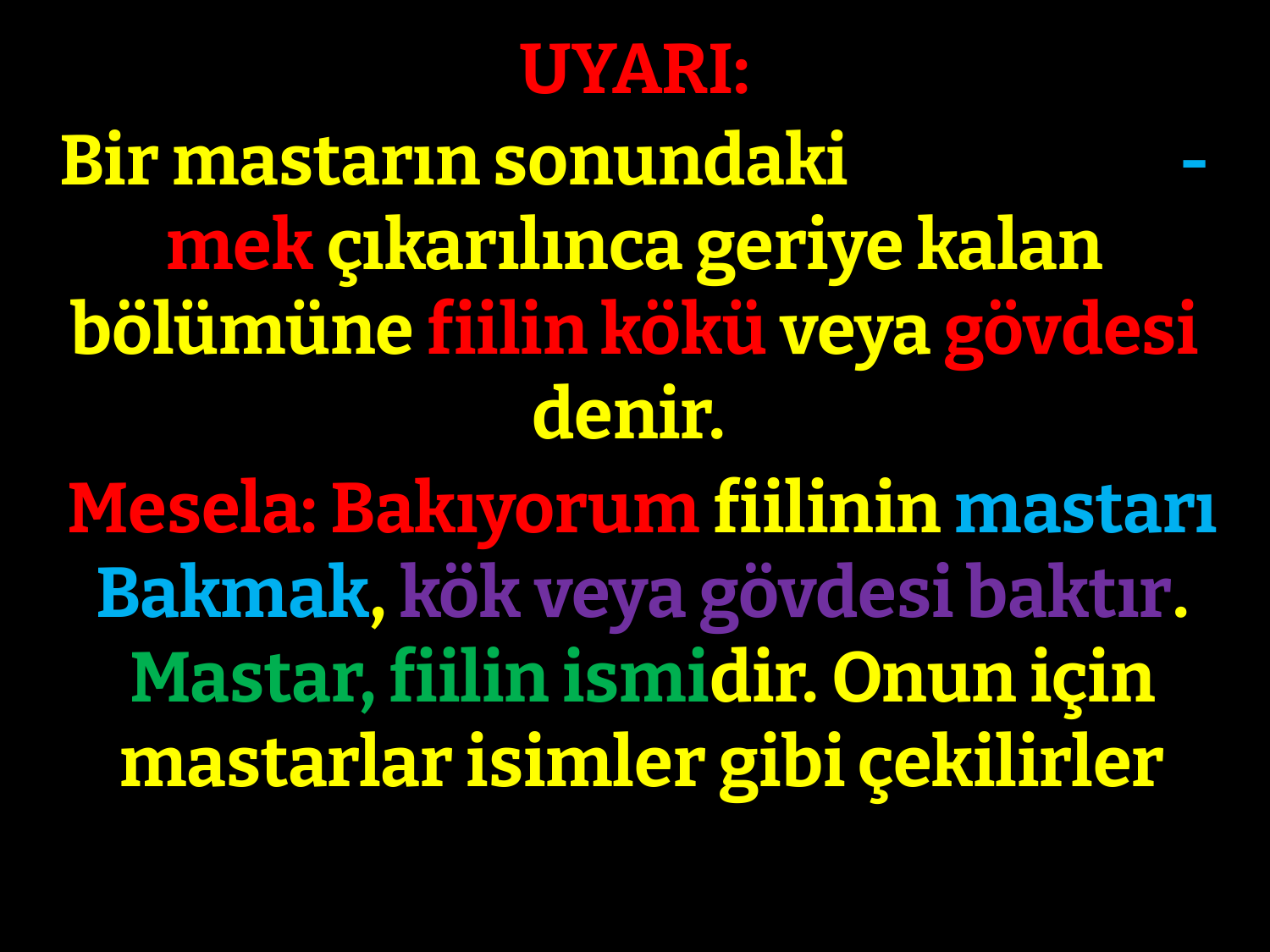

UYARI:
Bir mastarın sonundaki                          -mek çıkarılınca geriye kalan bölümüne fiilin kökü veya gövdesi denir.

#
Mesela: Bakıyorum fiilinin mastarı Bakmak, kök veya gövdesi baktır. Mastar, fiilin ismidir. Onun için mastarlar isimler gibi çekilirler